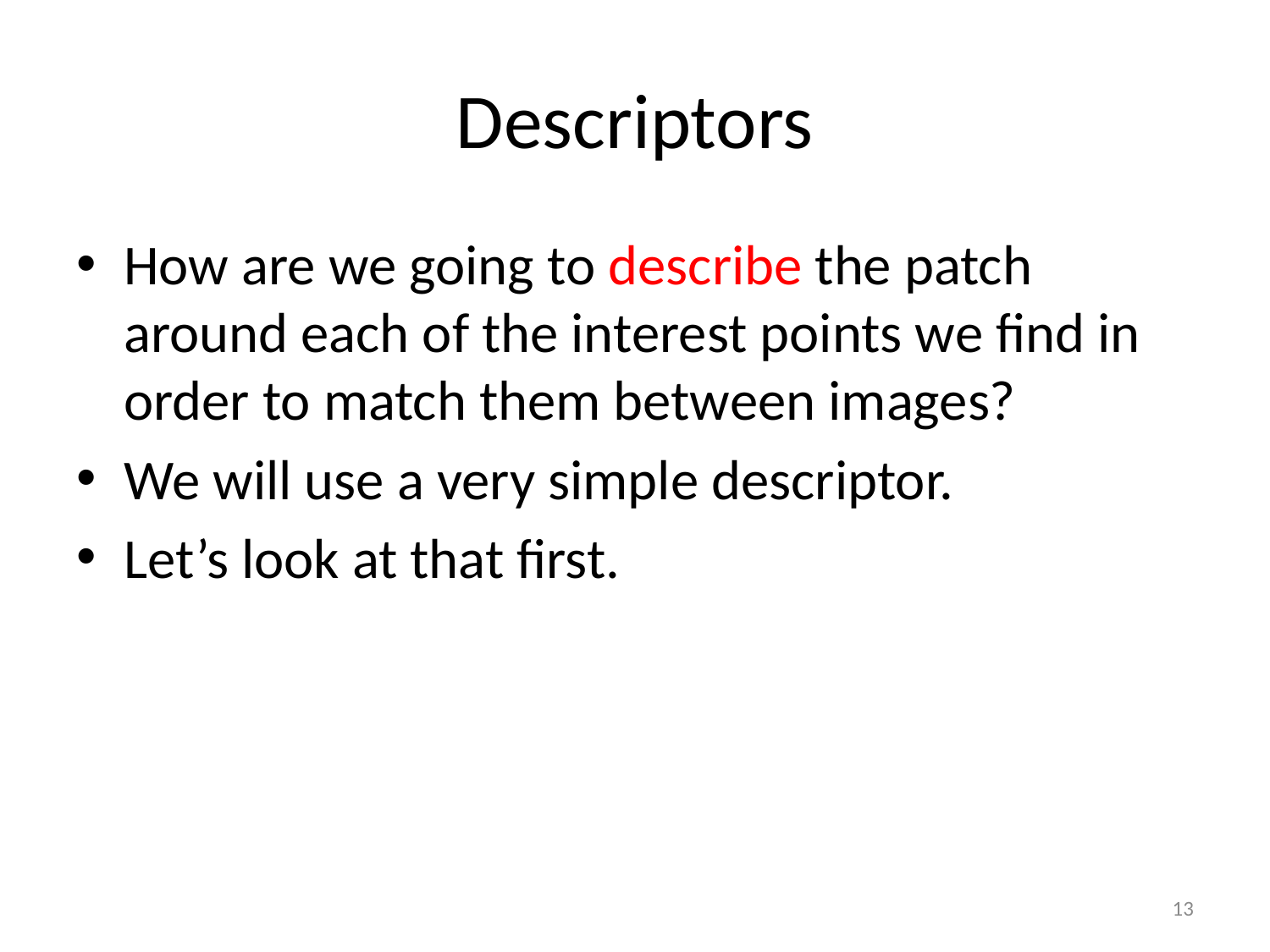

# Descriptors
How are we going to describe the patch around each of the interest points we find in order to match them between images?
We will use a very simple descriptor.
Let’s look at that first.
13